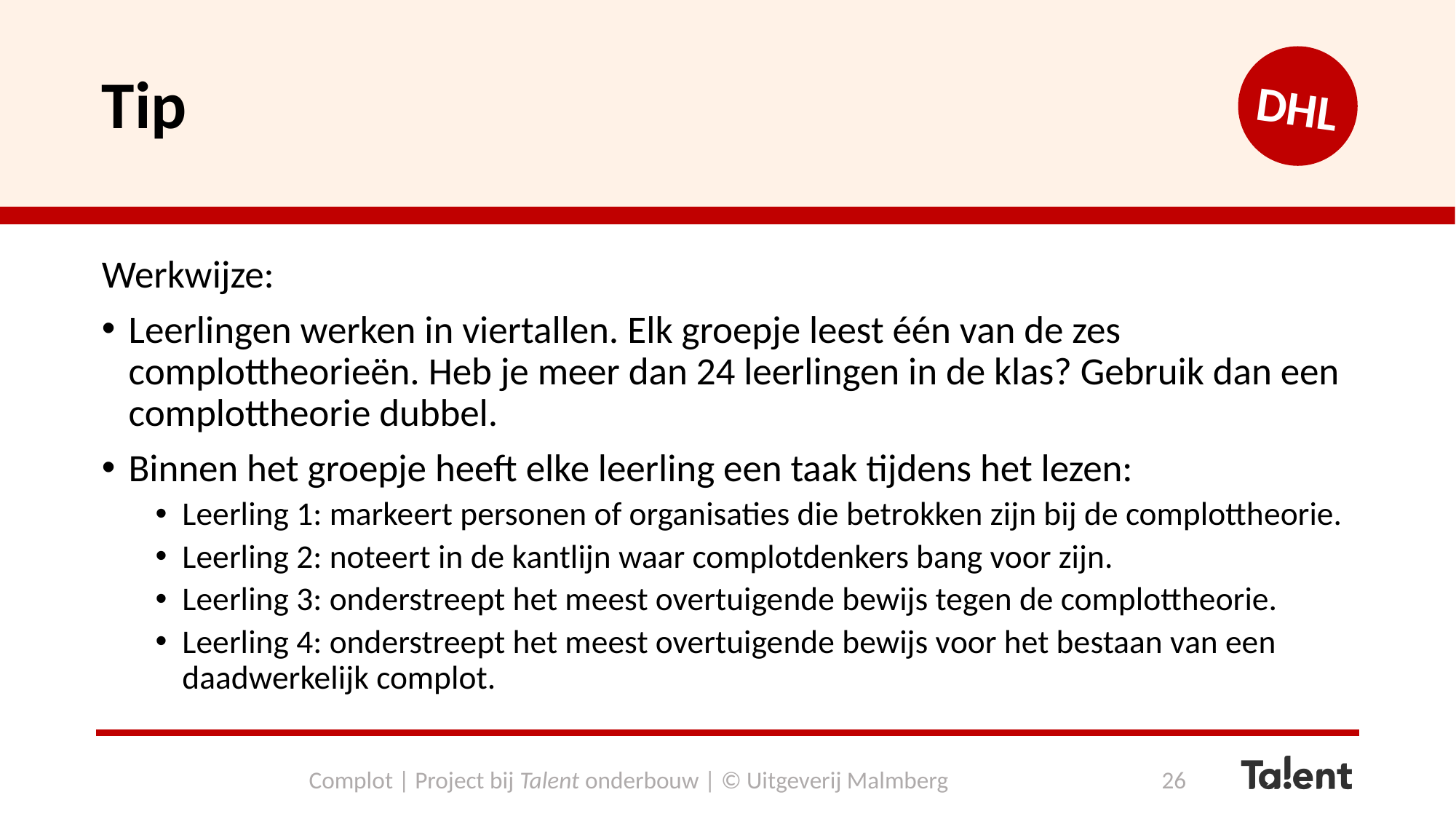

# Tip
DHL
Werkwijze:
Leerlingen werken in viertallen. Elk groepje leest één van de zes complottheorieën. Heb je meer dan 24 leerlingen in de klas? Gebruik dan een complottheorie dubbel.
Binnen het groepje heeft elke leerling een taak tijdens het lezen:
Leerling 1: markeert personen of organisaties die betrokken zijn bij de complottheorie.
Leerling 2: noteert in de kantlijn waar complotdenkers bang voor zijn.
Leerling 3: onderstreept het meest overtuigende bewijs tegen de complottheorie.
Leerling 4: onderstreept het meest overtuigende bewijs voor het bestaan van een daadwerkelijk complot.
Complot | Project bij Talent onderbouw | © Uitgeverij Malmberg
26